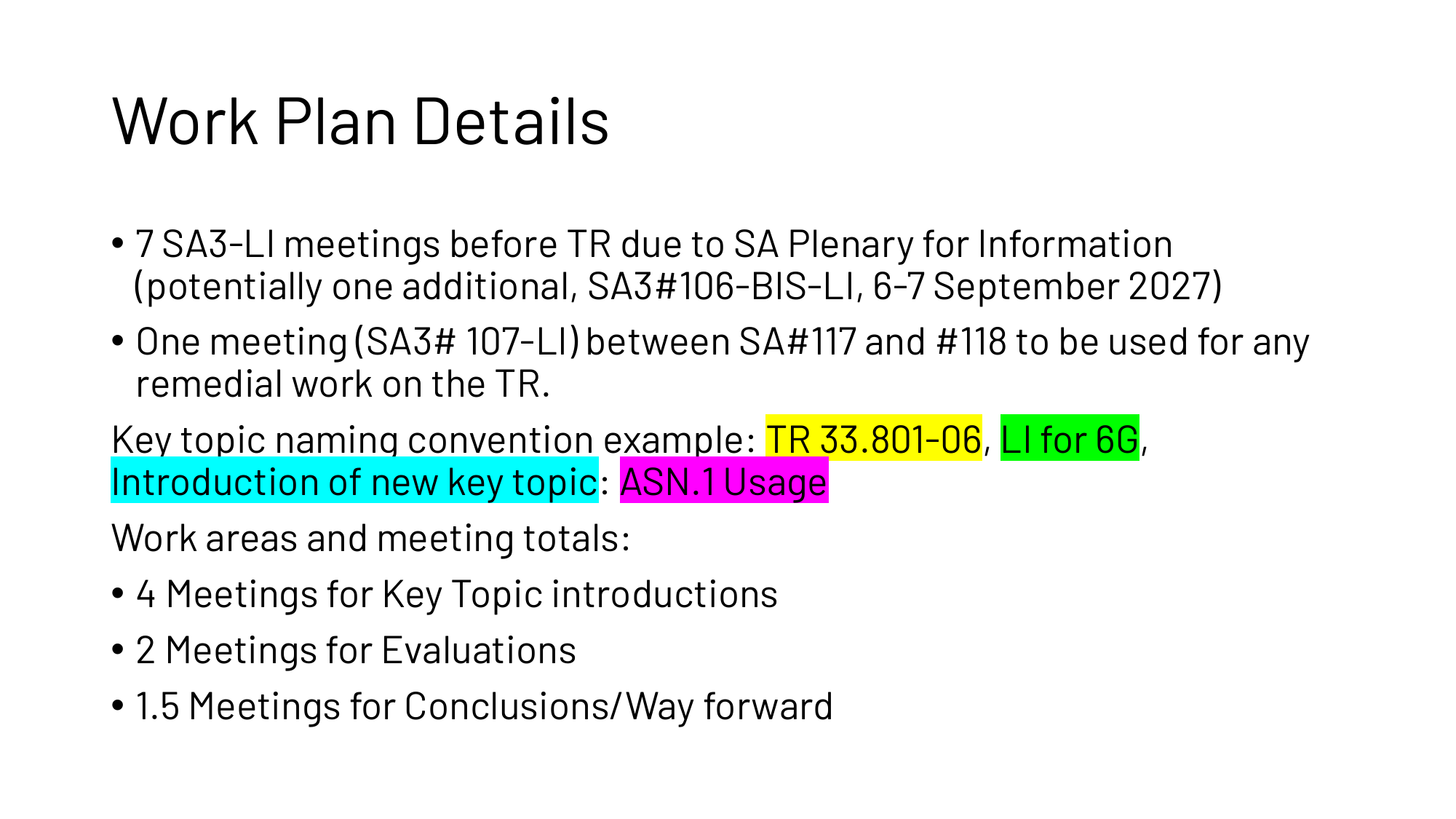

# Work Plan Details
7 SA3-LI meetings before TR due to SA Plenary for Information (potentially one additional, SA3#106-BIS-LI, 6-7 September 2027)
One meeting (SA3# 107-LI) between SA#117 and #118 to be used for any remedial work on the TR.
Key topic naming convention example: TR 33.801-06, LI for 6G, Introduction of new key topic: ASN.1 Usage
Work areas and meeting totals:
4 Meetings for Key Topic introductions
2 Meetings for Evaluations
1.5 Meetings for Conclusions/Way forward